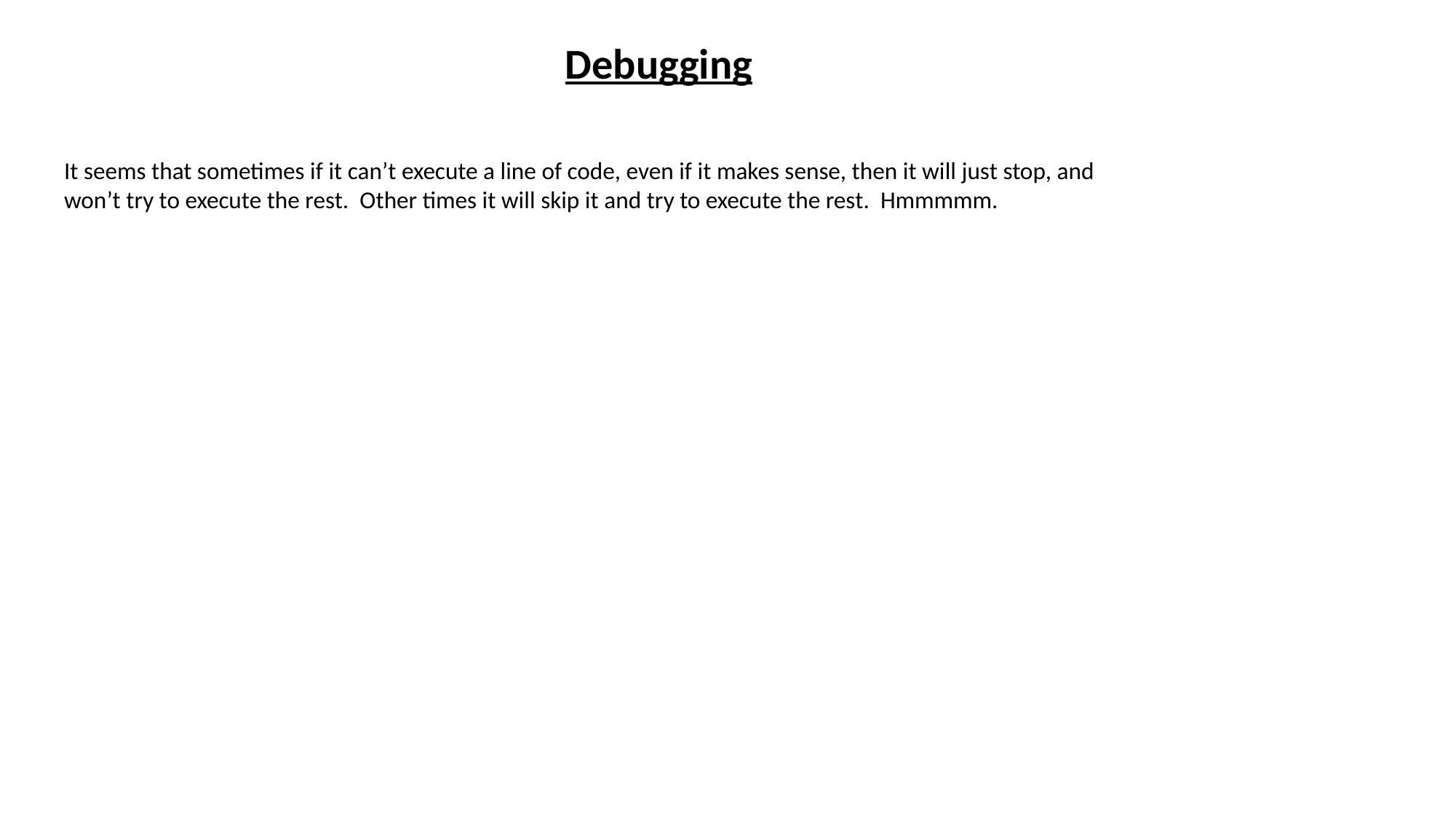

Debugging
It seems that sometimes if it can’t execute a line of code, even if it makes sense, then it will just stop, and won’t try to execute the rest.  Other times it will skip it and try to execute the rest.  Hmmmmm.